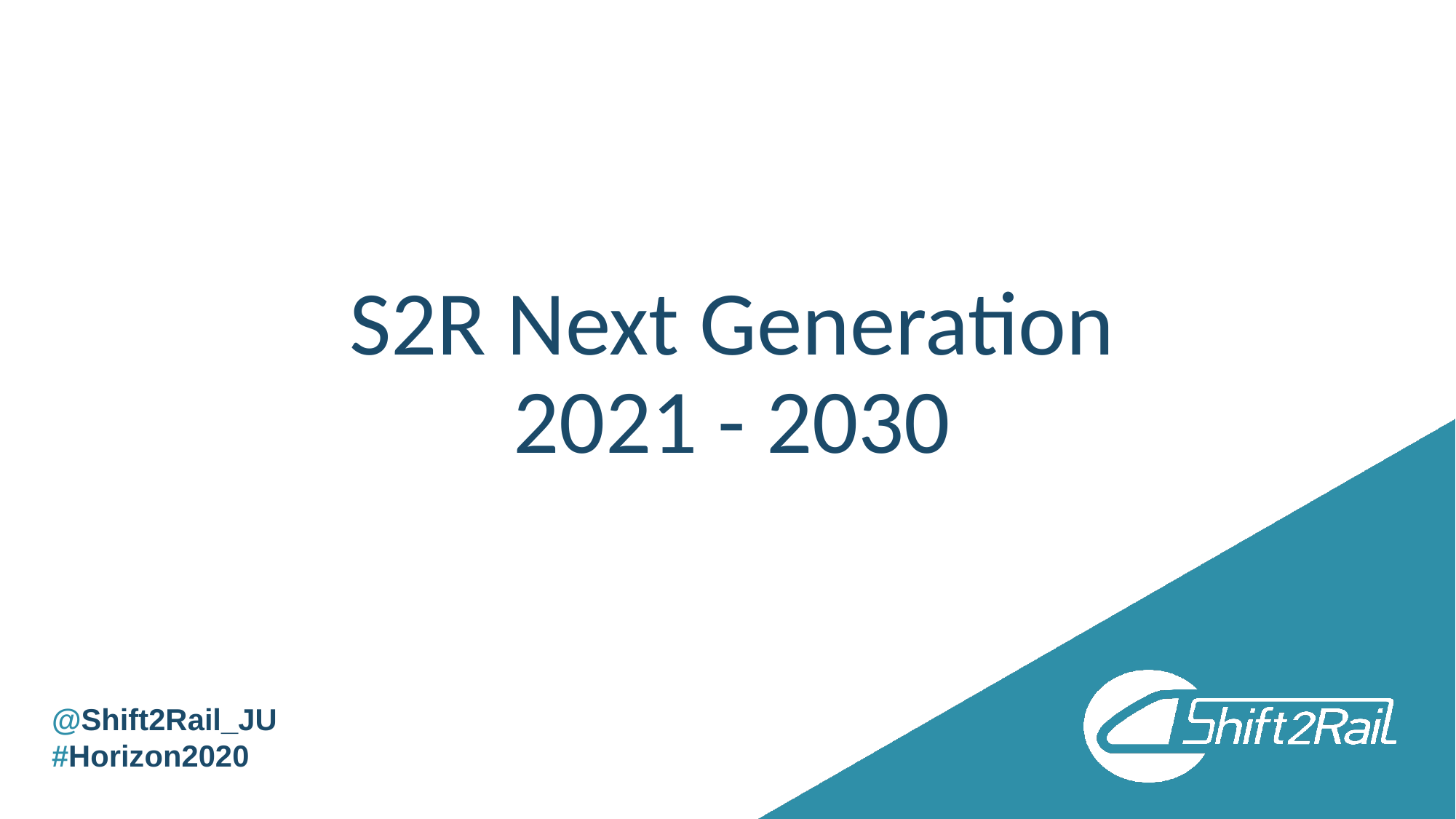

# S2R Next Generation 2021 - 2030